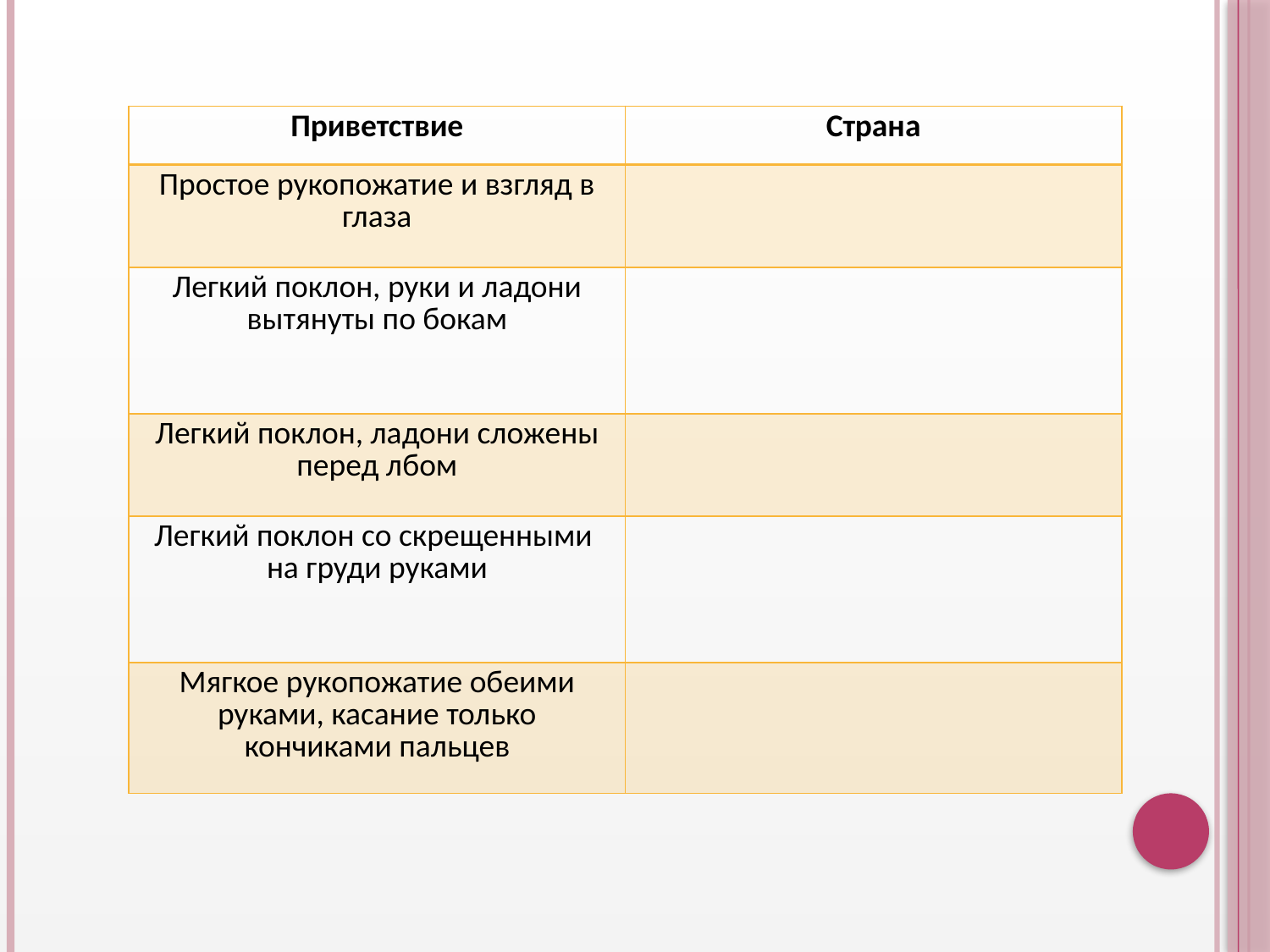

| Приветствие | Страна |
| --- | --- |
| Простое рукопожатие и взгляд в глаза |  |
| Легкий поклон, руки и ладони вытянуты по бокам |  |
| Легкий поклон, ладони сложены перед лбом |  |
| Легкий поклон со скрещенными на груди руками |  |
| Мягкое рукопожатие обеими руками, касание только кончиками пальцев |  |